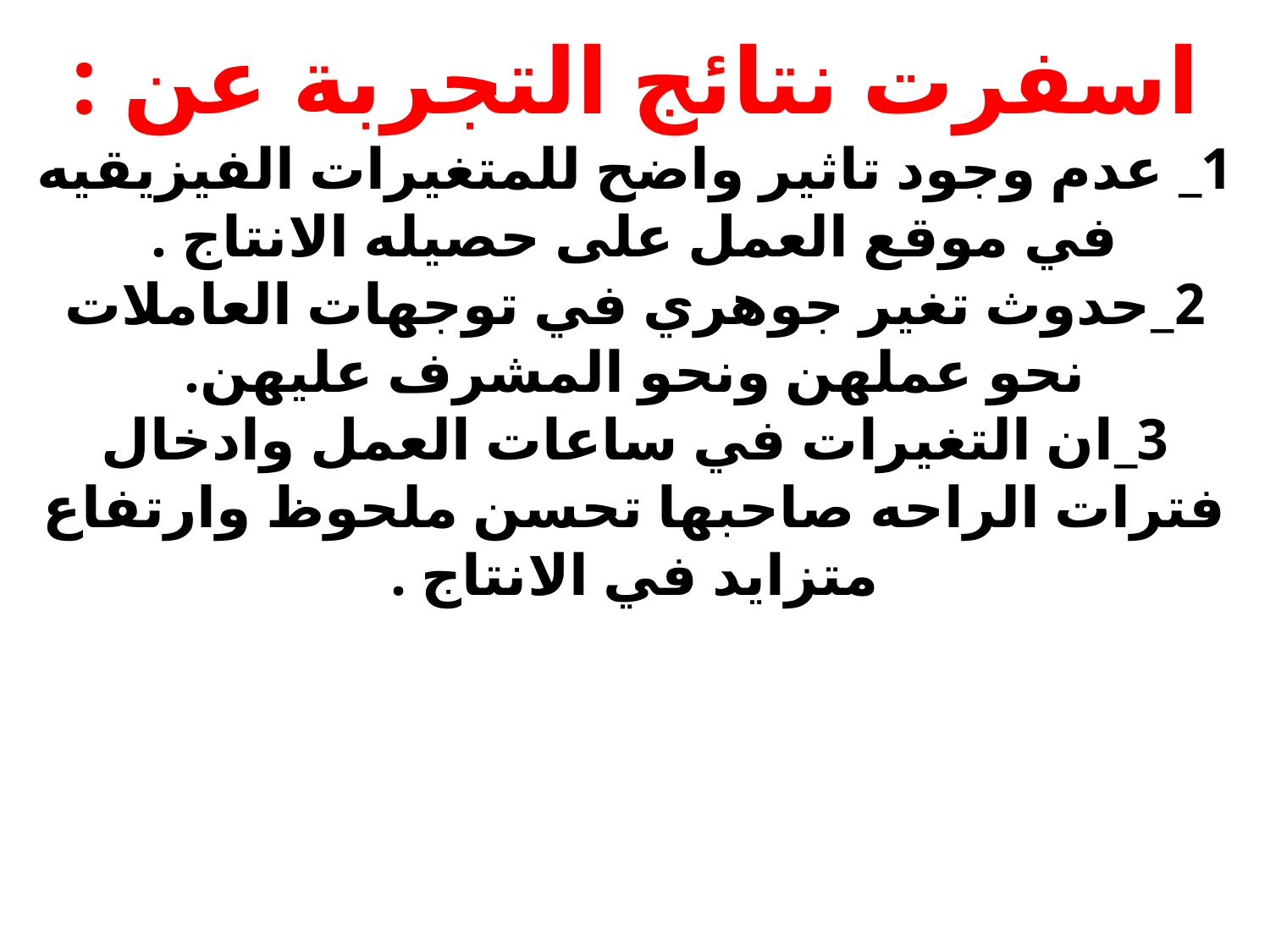

اسفرت نتائج التجربة عن :
1_ عدم وجود تاثير واضح للمتغيرات الفيزيقيه في موقع العمل على حصيله الانتاج .
2_حدوث تغير جوهري في توجهات العاملات نحو عملهن ونحو المشرف عليهن.
3_ان التغيرات في ساعات العمل وادخال فترات الراحه صاحبها تحسن ملحوظ وارتفاع متزايد في الانتاج .
#